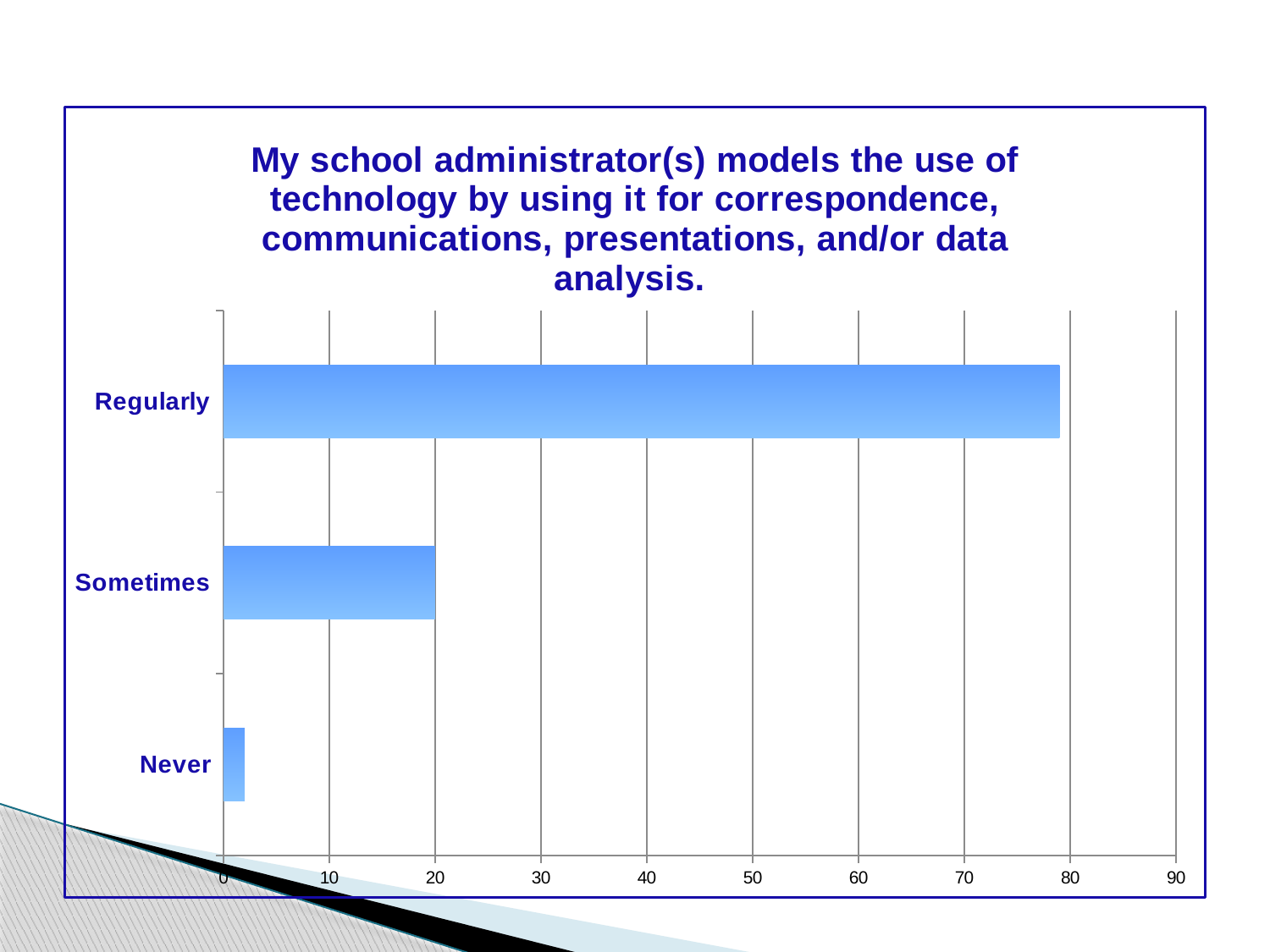

### Chart: My school administrator(s) models the use of technology by using it for correspondence, communications, presentations, and/or data analysis.

| Category | Total |
|---|---|
| Never | 2.0 |
| Sometimes | 20.0 |
| Regularly | 79.0 |